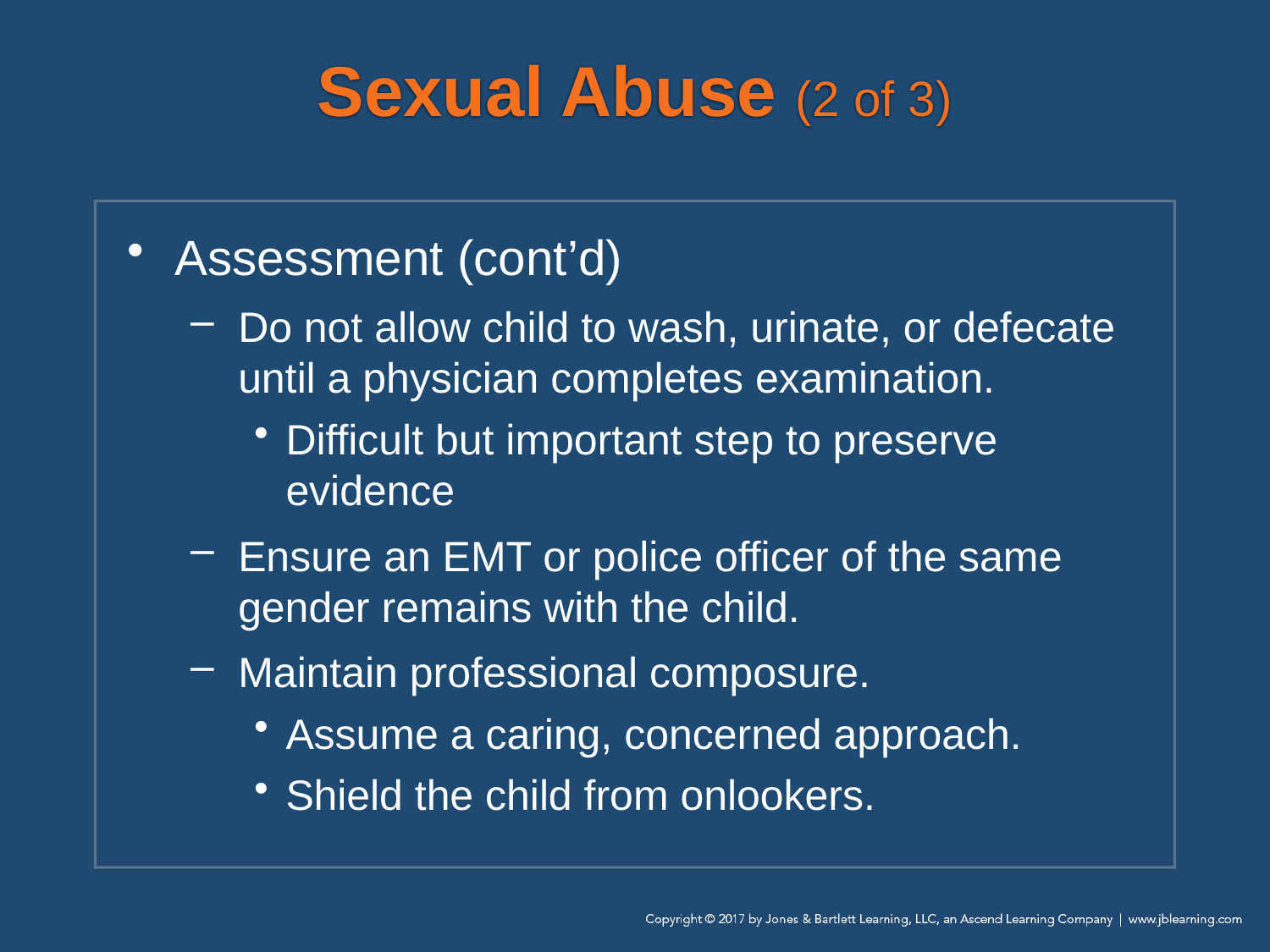

# Sexual Abuse (2 of 3)
Assessment (cont’d)
Do not allow child to wash, urinate, or defecate until a physician completes examination.
Difficult but important step to preserve evidence
Ensure an EMT or police officer of the same gender remains with the child.
Maintain professional composure.
Assume a caring, concerned approach.
Shield the child from onlookers.